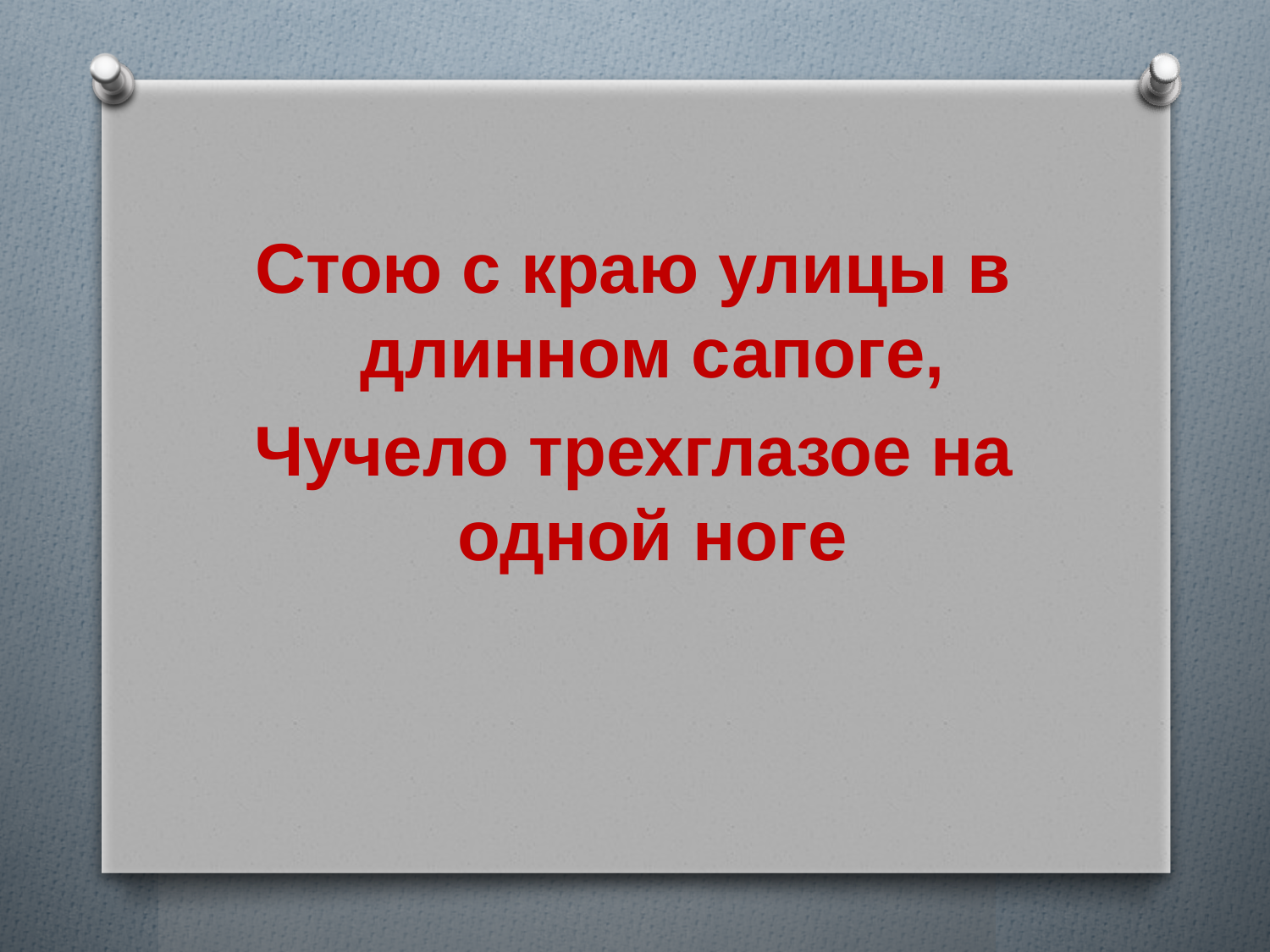

#
Стою с краю улицы в длинном сапоге,
Чучело трехглазое на одной ноге